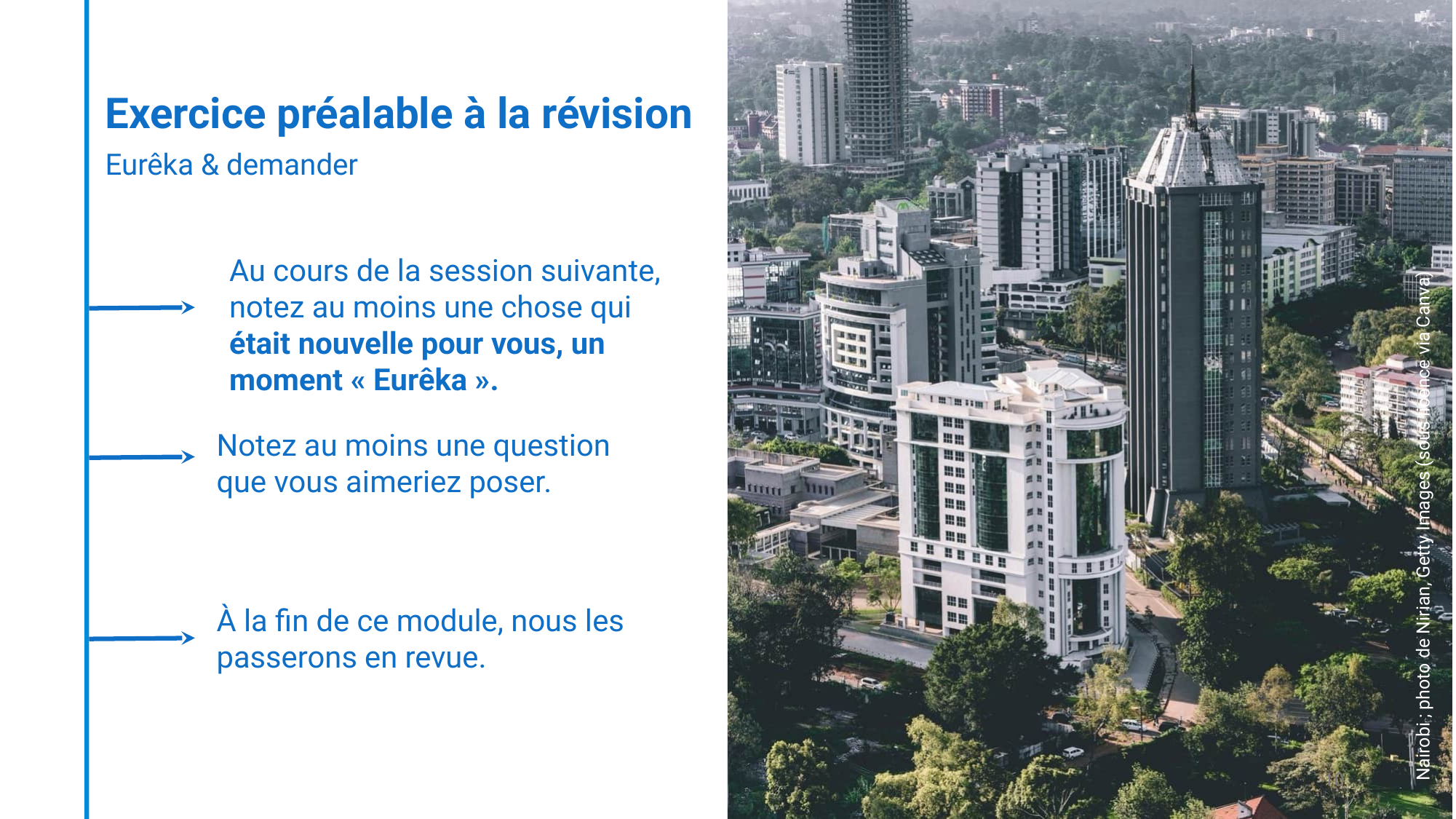

Exercice préalable à la révision
Eurêka & demander
Au cours de la session suivante, notez au moins une chose qui était nouvelle pour vous, un moment « Eurêka ».
Notez au moins une question que vous aimeriez poser.
Nairobi ; photo de Nirian, Getty Images (sous licence via Canva)
À la fin de ce module, nous les passerons en revue.
10